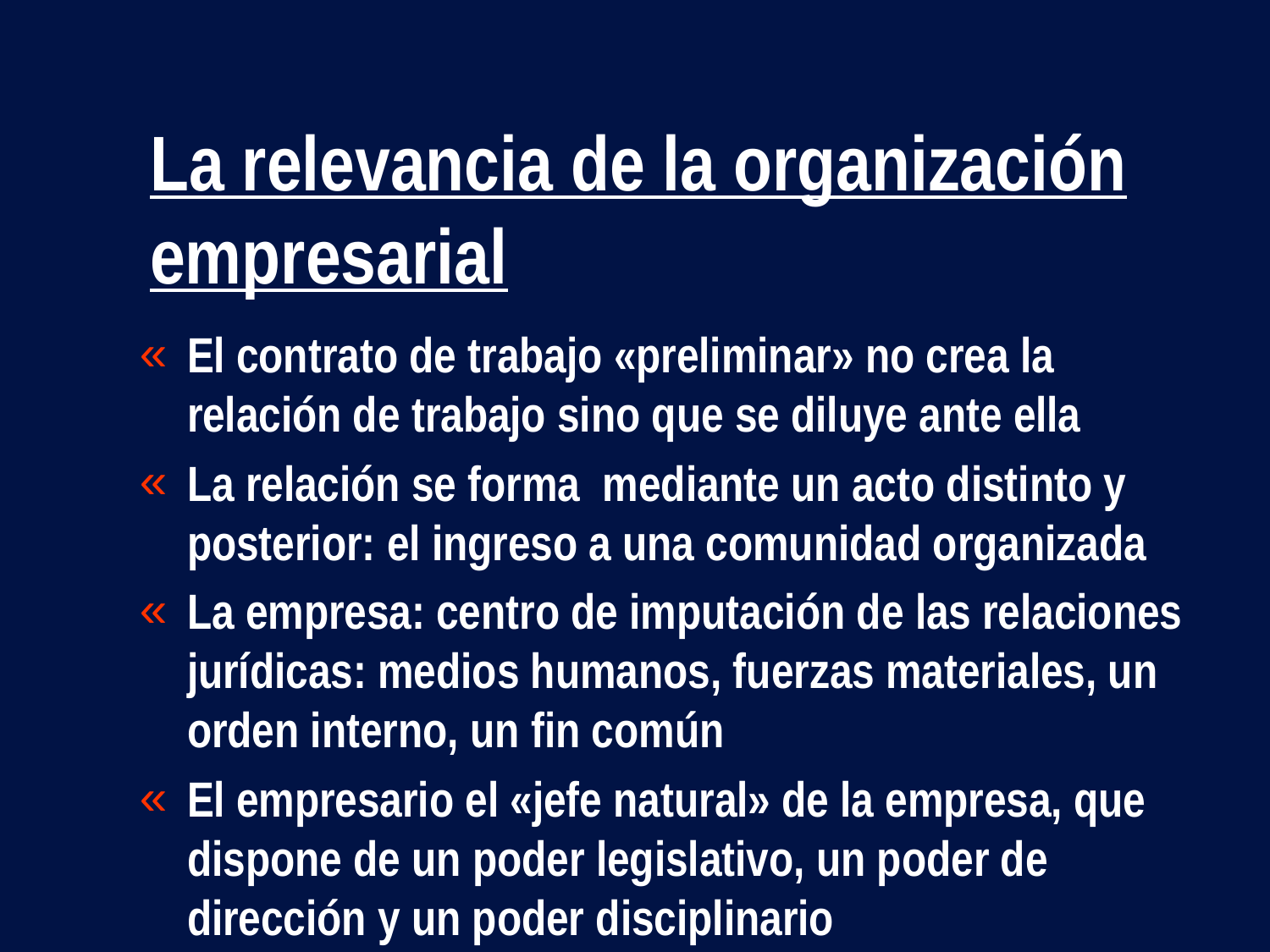

# La relevancia de la organización empresarial
El contrato de trabajo «preliminar» no crea la relación de trabajo sino que se diluye ante ella
La relación se forma  mediante un acto distinto y posterior: el ingreso a una comunidad organizada
La empresa: centro de imputación de las relaciones jurídicas: medios humanos, fuerzas materiales, un orden interno, un fin común
El empresario el «jefe natural» de la empresa, que dispone de un poder legislativo, un poder de dirección y un poder disciplinario